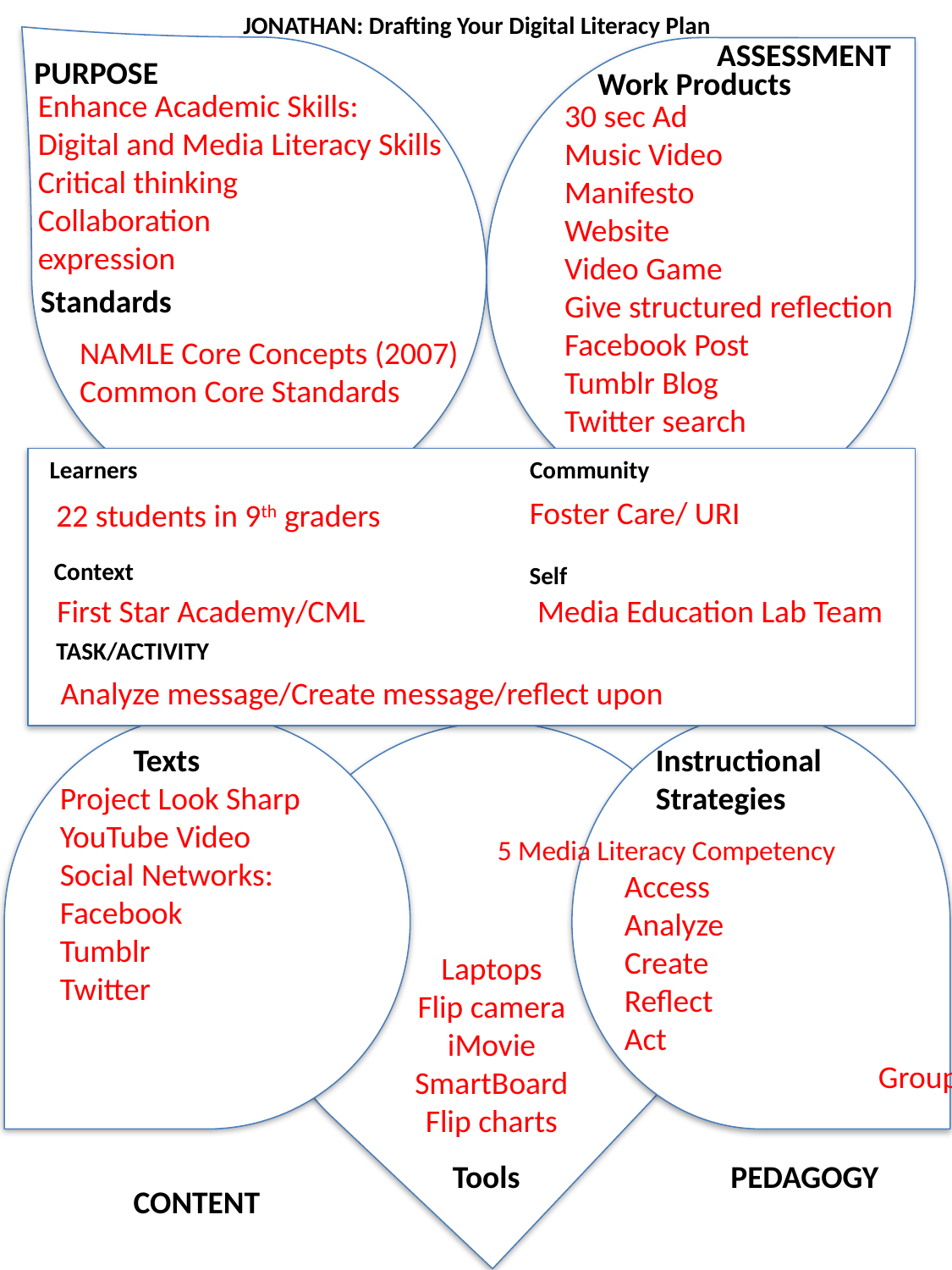

# JONATHAN: Drafting Your Digital Literacy Plan
ASSESSMENT

PURPOSE
Work Products
Enhance Academic Skills:
Digital and Media Literacy Skills
Critical thinking
Collaboration
expression
30 sec Ad
Music Video
Manifesto
Website
Video Game
Give structured reflection
Facebook Post
Tumblr Blog
Twitter search
Standards
NAMLE Core Concepts (2007)
Common Core Standards
Community

Learners
Foster Care/ URI
22 students in 9th graders
Context
Self
First Star Academy/CML
Media Education Lab Team
TASK/ACTIVITY
Analyze message/Create message/reflect upon

Texts
Instructional Strategies
Project Look Sharp
YouTube Video
Social Networks:
Facebook
Tumblr
Twitter
5 Media Literacy Competency
	Access
	Analyze
	Create
	Reflect
	Act
			Group work
Laptops
Flip camera
iMovie
SmartBoard
Flip charts
Tools
PEDAGOGY
CONTENT